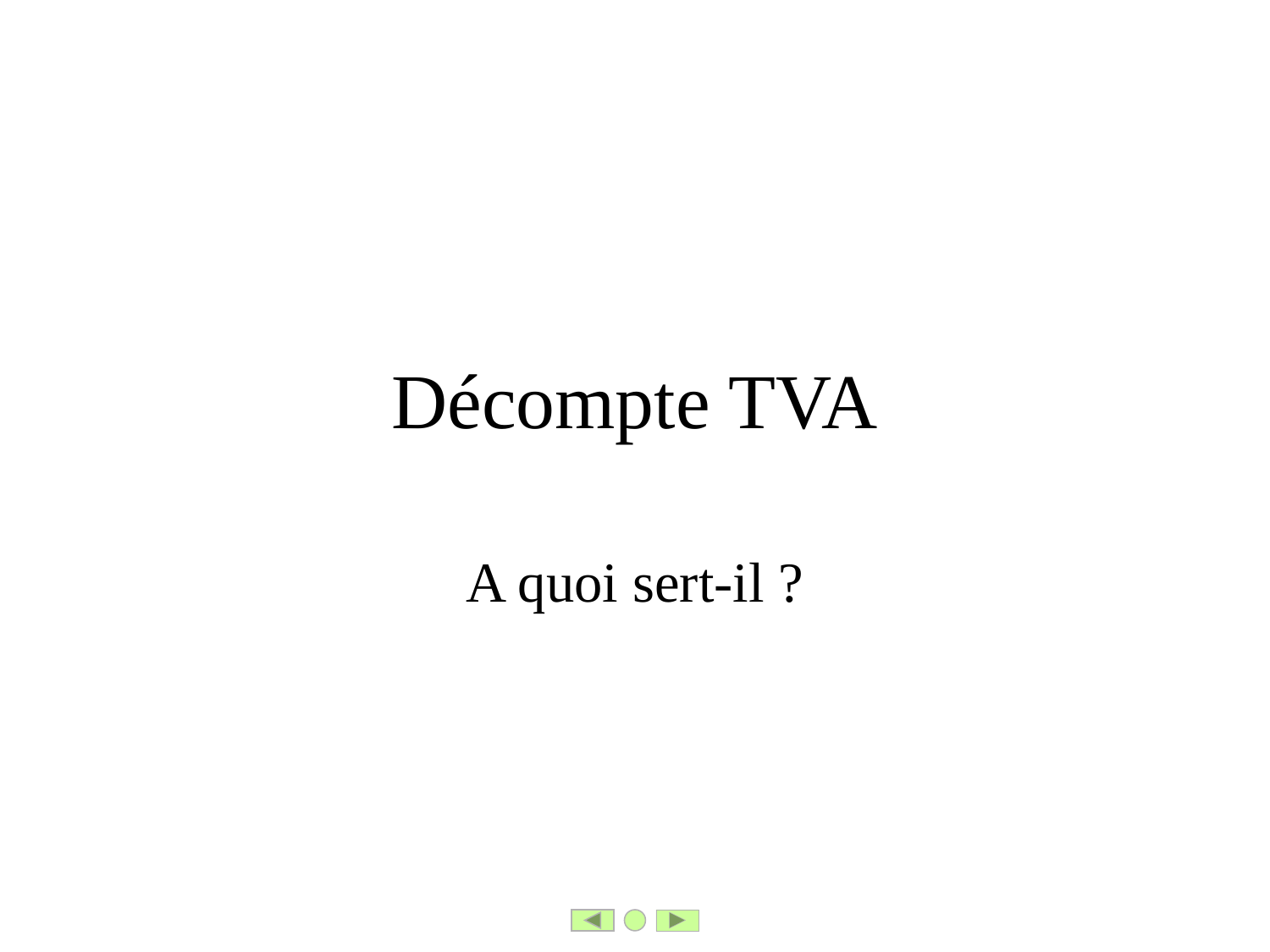

# Décompte TVA
A quoi sert-il ?